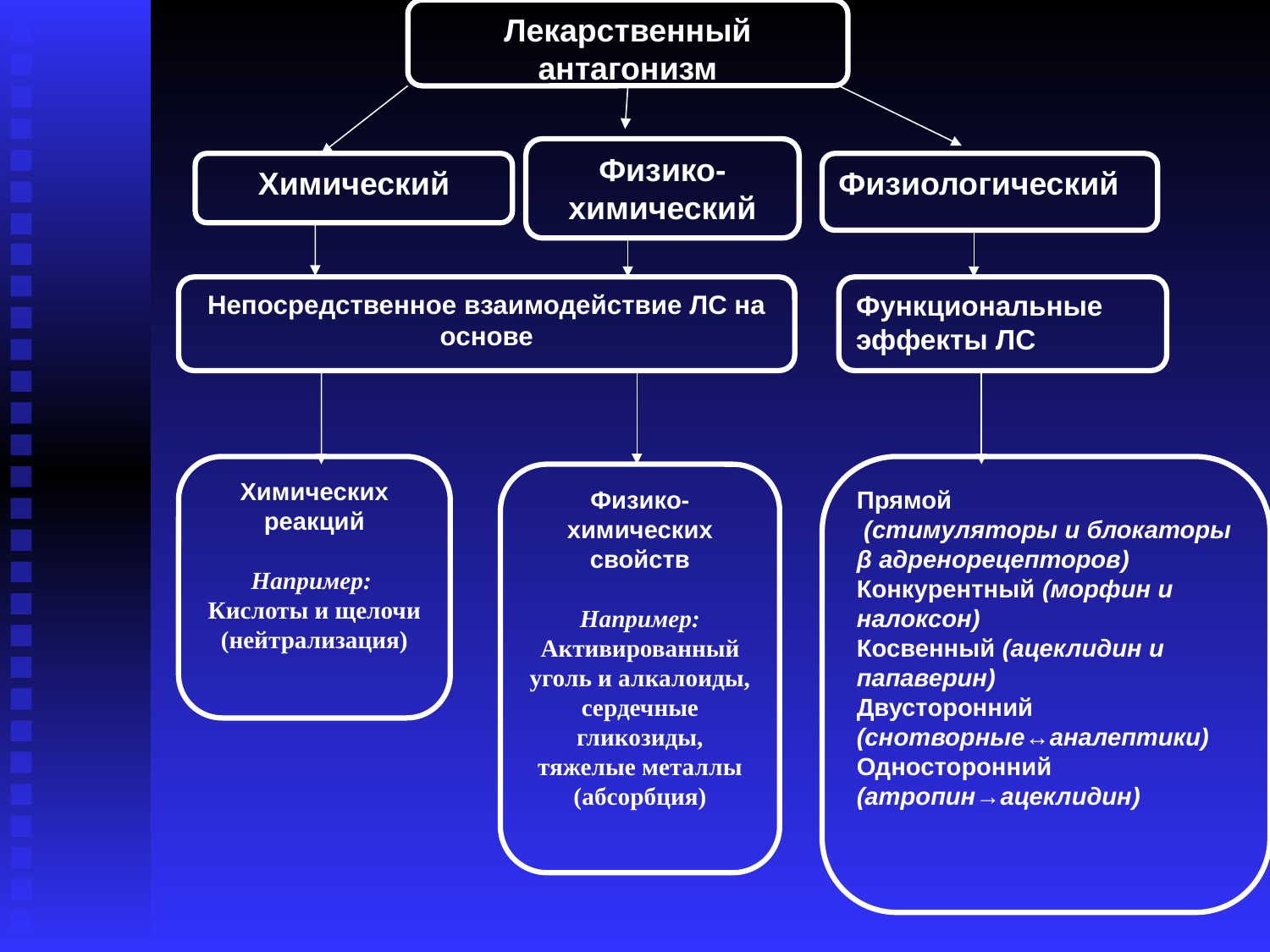

Лекарственный антагонизм
Физико-химический
Химический
Физиологический
Непосредственное взаимодействие ЛС на основе
Функциональные эффекты ЛС
Химических реакций

Например:
Кислоты и щелочи
(нейтрализация)

Прямой
 (стимуляторы и блокаторы β адренорецепторов)
Конкурентный (морфин и налоксон)
Косвенный (ацеклидин и папаверин)
Двусторонний
(снотворные↔аналептики)
Односторонний
(атропин→ацеклидин)
Физико-химических свойств

Например:
Активированный уголь и алкалоиды, сердечные гликозиды, тяжелые металлы (абсорбция)